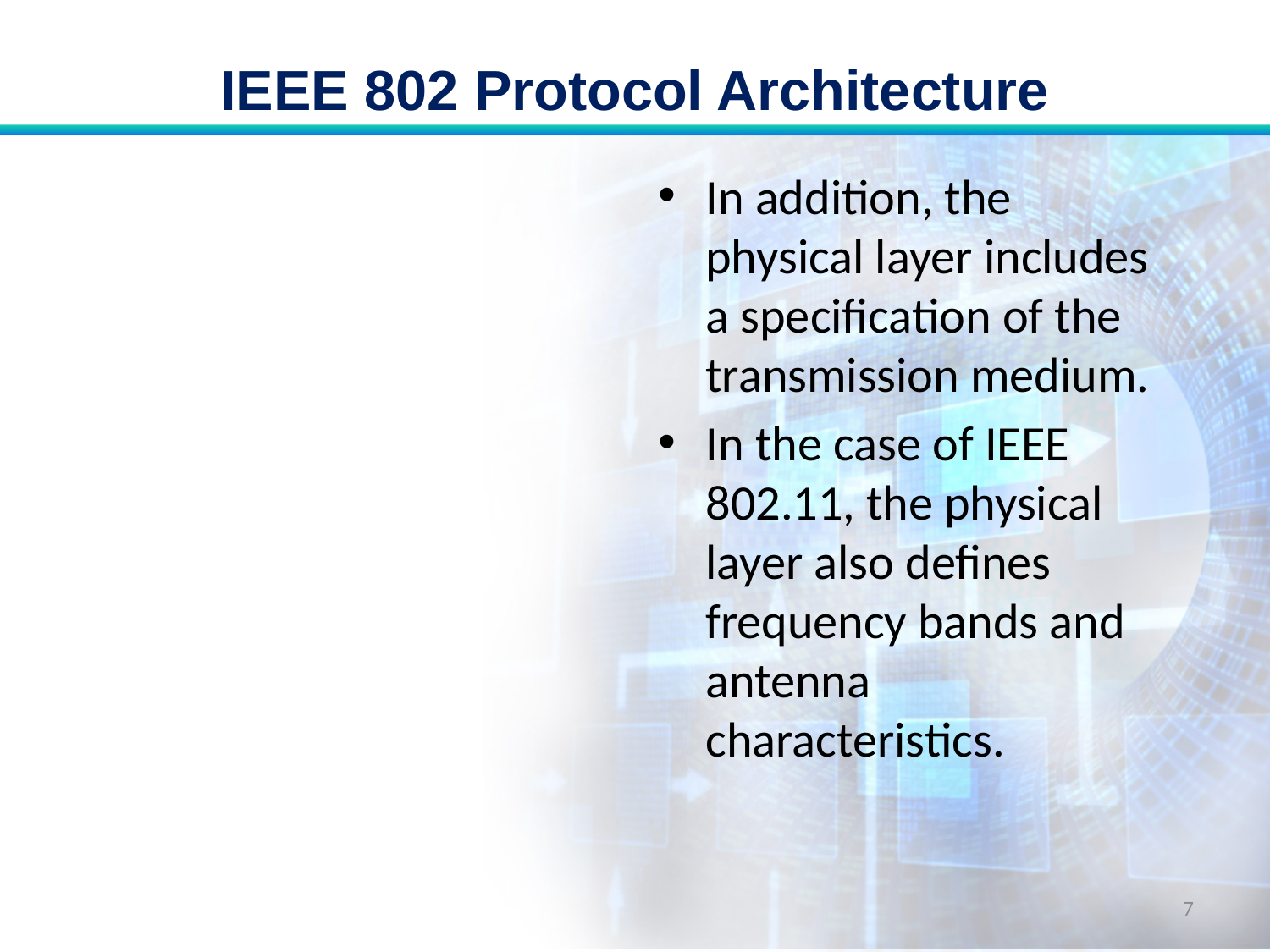

# IEEE 802 Protocol Architecture
In addition, the physical layer includes a specification of the transmission medium.
In the case of IEEE 802.11, the physical layer also defines frequency bands and antenna characteristics.
7